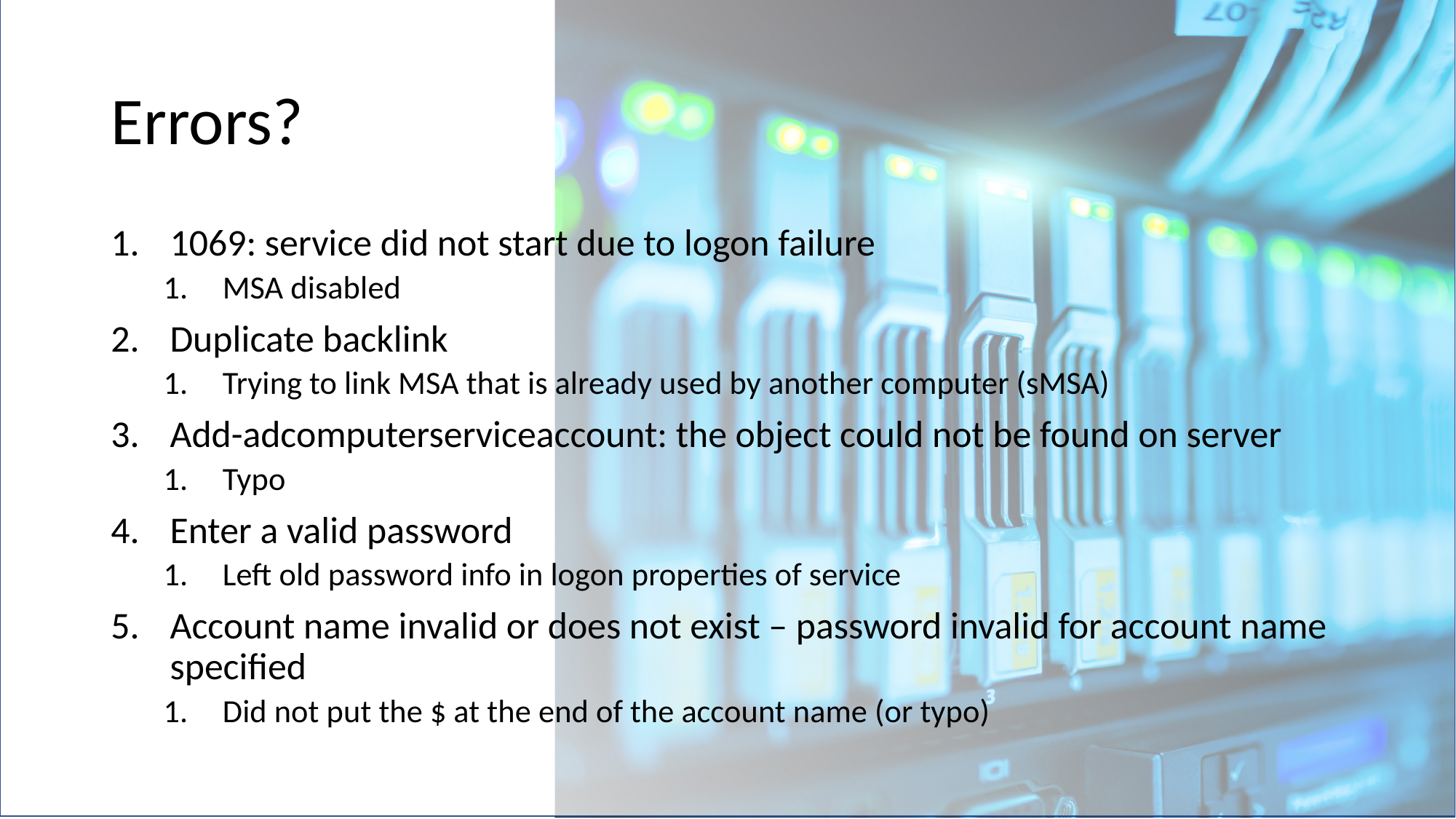

# Errors?
1069: service did not start due to logon failure
MSA disabled
Duplicate backlink
Trying to link MSA that is already used by another computer (sMSA)
Add-adcomputerserviceaccount: the object could not be found on server
Typo
Enter a valid password
Left old password info in logon properties of service
Account name invalid or does not exist – password invalid for account name specified
Did not put the $ at the end of the account name (or typo)